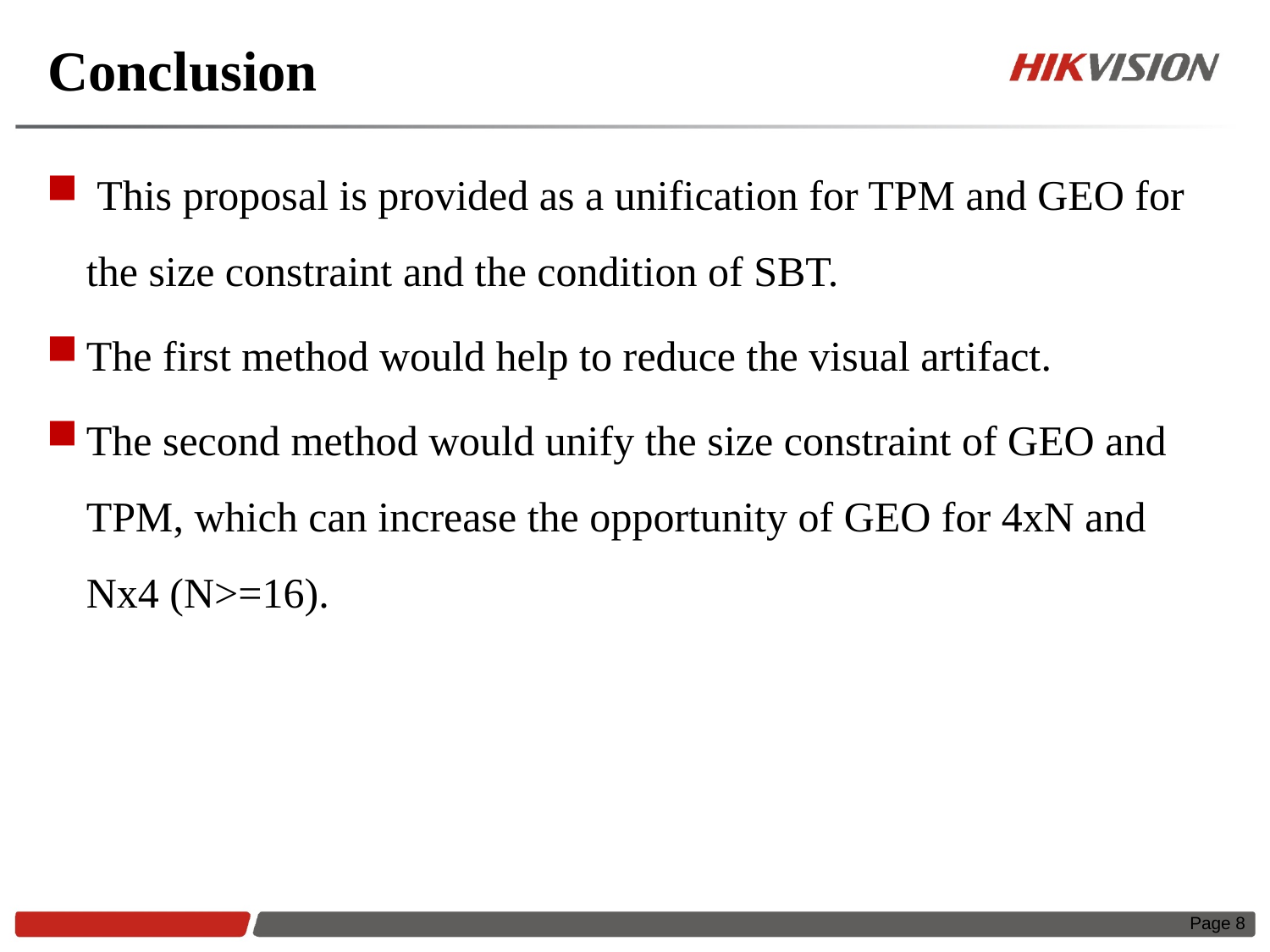

# Conclusion
 This proposal is provided as a unification for TPM and GEO for the size constraint and the condition of SBT.
The first method would help to reduce the visual artifact.
The second method would unify the size constraint of GEO and TPM, which can increase the opportunity of GEO for 4xN and Nx4 (N>=16).
Page 8